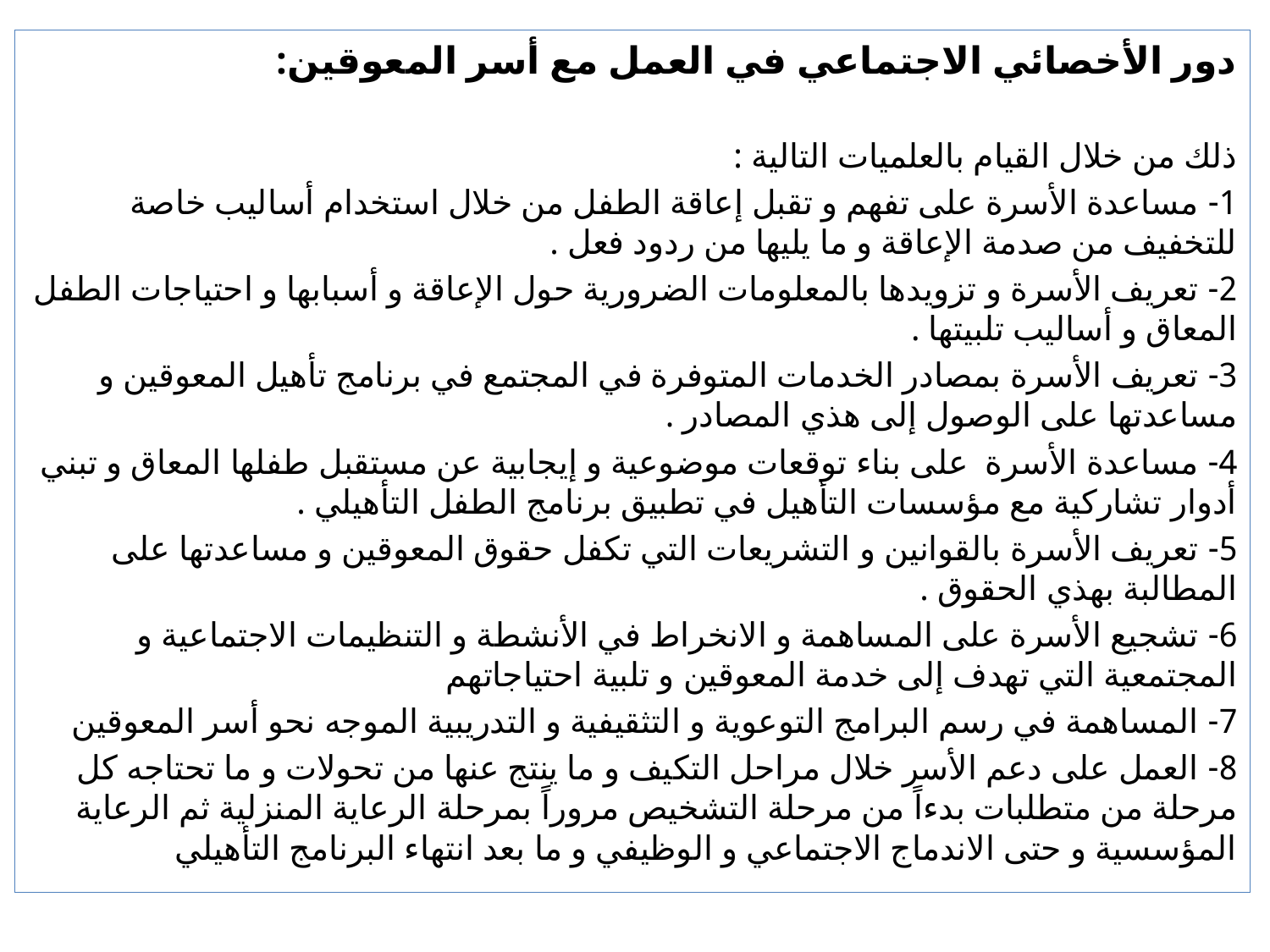

دور الأخصائي الاجتماعي في العمل مع أسر المعوقين:

ذلك من خلال القيام بالعلميات التالية :
1- مساعدة الأسرة على تفهم و تقبل إعاقة الطفل من خلال استخدام أساليب خاصة للتخفيف من صدمة الإعاقة و ما يليها من ردود فعل .
2- تعريف الأسرة و تزويدها بالمعلومات الضرورية حول الإعاقة و أسبابها و احتياجات الطفل المعاق و أساليب تلبيتها .
3- تعريف الأسرة بمصادر الخدمات المتوفرة في المجتمع في برنامج تأهيل المعوقين و مساعدتها على الوصول إلى هذي المصادر .
4- مساعدة الأسرة  على بناء توقعات موضوعية و إيجابية عن مستقبل طفلها المعاق و تبني أدوار تشاركية مع مؤسسات التأهيل في تطبيق برنامج الطفل التأهيلي .
5- تعريف الأسرة بالقوانين و التشريعات التي تكفل حقوق المعوقين و مساعدتها على المطالبة بهذي الحقوق .
6- تشجيع الأسرة على المساهمة و الانخراط في الأنشطة و التنظيمات الاجتماعية و المجتمعية التي تهدف إلى خدمة المعوقين و تلبية احتياجاتهم
7- المساهمة في رسم البرامج التوعوية و التثقيفية و التدريبية الموجه نحو أسر المعوقين
8- العمل على دعم الأسر خلال مراحل التكيف و ما ينتج عنها من تحولات و ما تحتاجه كل مرحلة من متطلبات بدءاً من مرحلة التشخيص مروراً بمرحلة الرعاية المنزلية ثم الرعاية المؤسسية و حتى الاندماج الاجتماعي و الوظيفي و ما بعد انتهاء البرنامج التأهيلي